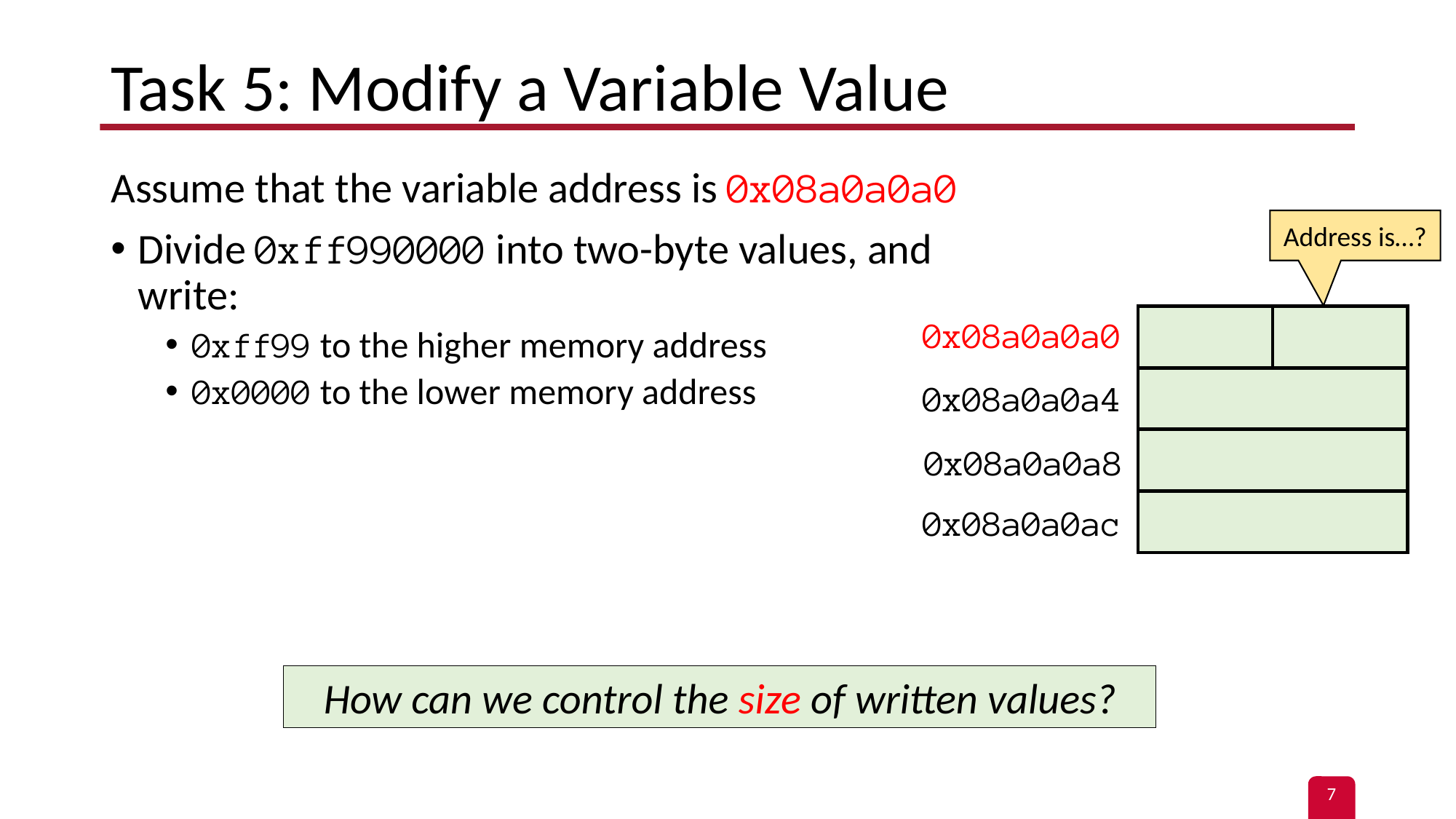

# Task 5: Modify a Variable Value
Assume that the variable address is 0x08a0a0a0
Divide 0xff990000 into two-byte values, and write:
0xff99 to the higher memory address
0x0000 to the lower memory address
Address is…?
0x08a0a0a0

0x08a0a0a4

0x08a0a0a8

0x08a0a0ac

How can we control the size of written values?
7